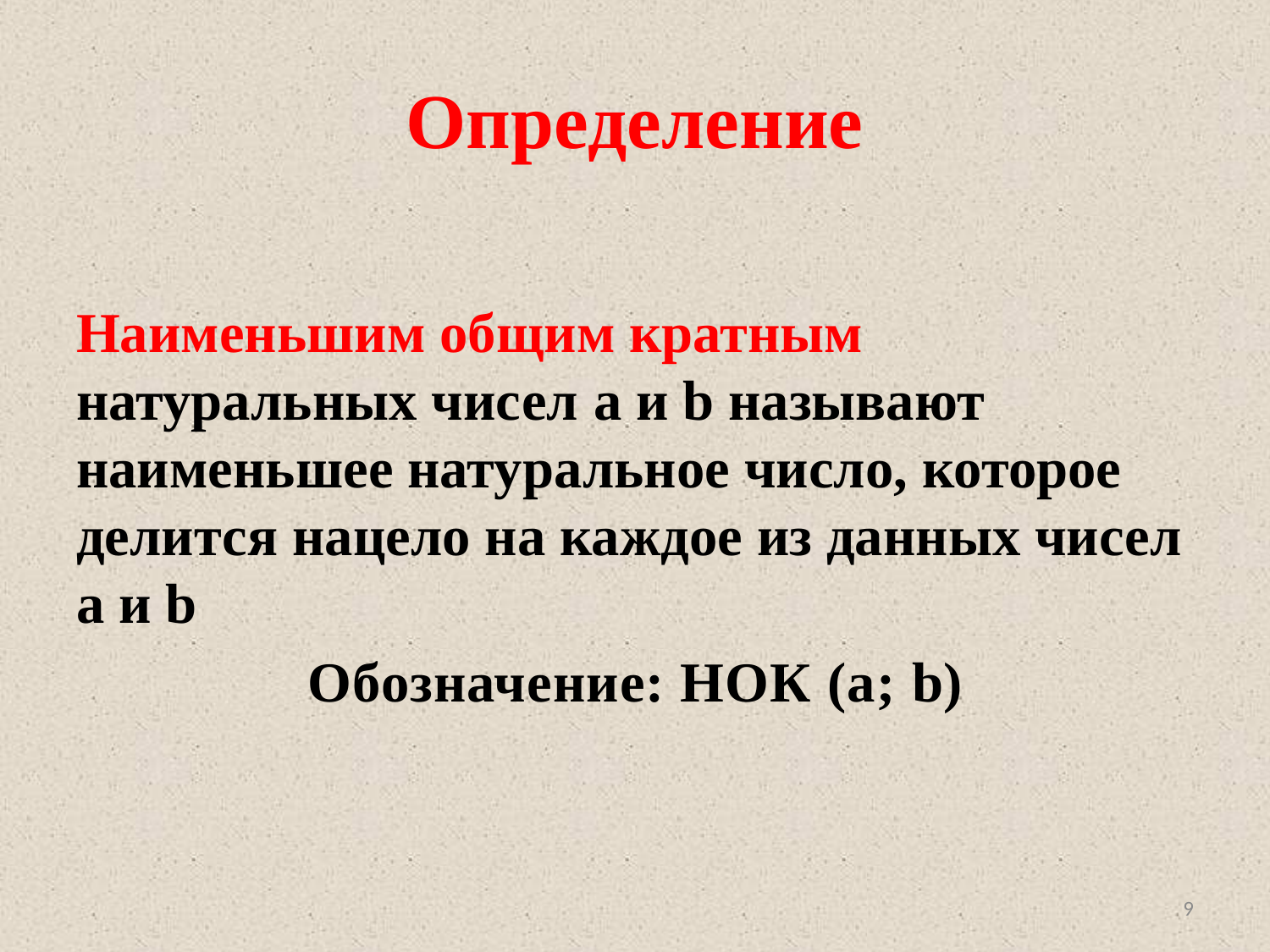

# Определение
Наименьшим общим кратным натуральных чисел a и b называют наименьшее натуральное число, которое делится нацело на каждое из данных чисел a и b
Обозначение: НОК (а; b)

9